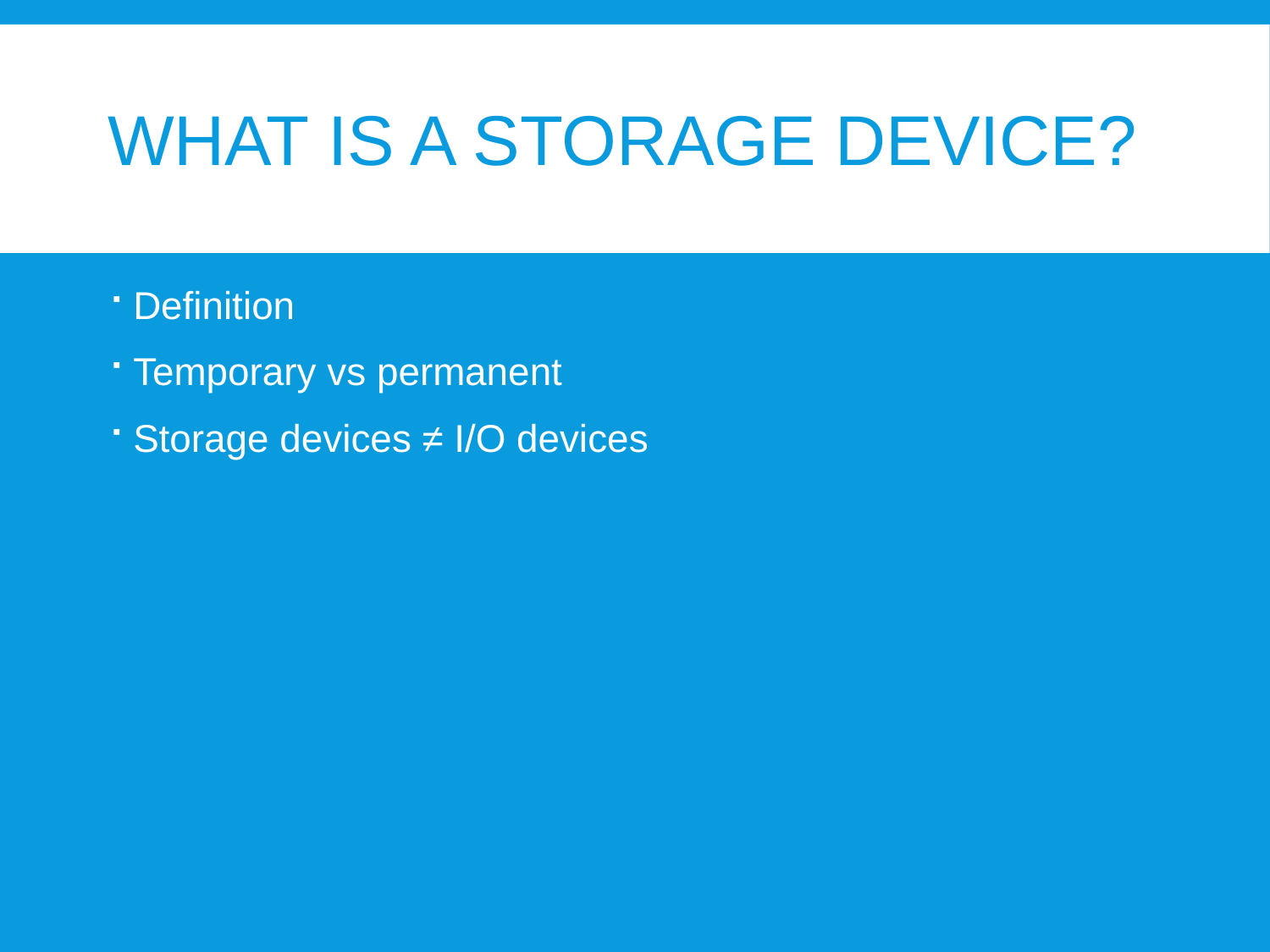

# WHAT IS A STORAGE DEVICE?
Definition
Temporary vs permanent
Storage devices ≠ I/O devices